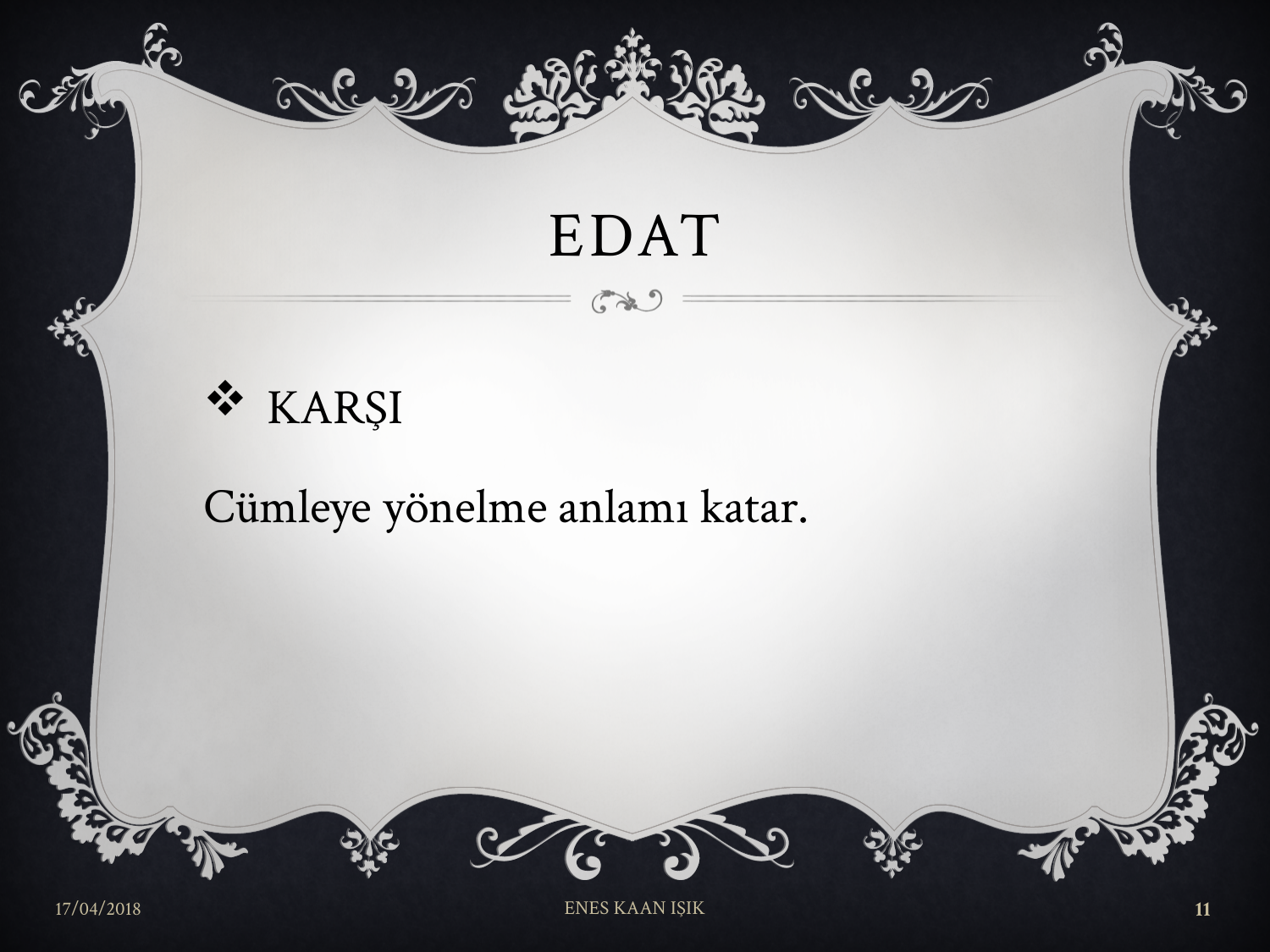

# EDAT
KARŞI
Cümleye yönelme anlamı katar.
17/04/2018
ENES KAAN IŞIK
11